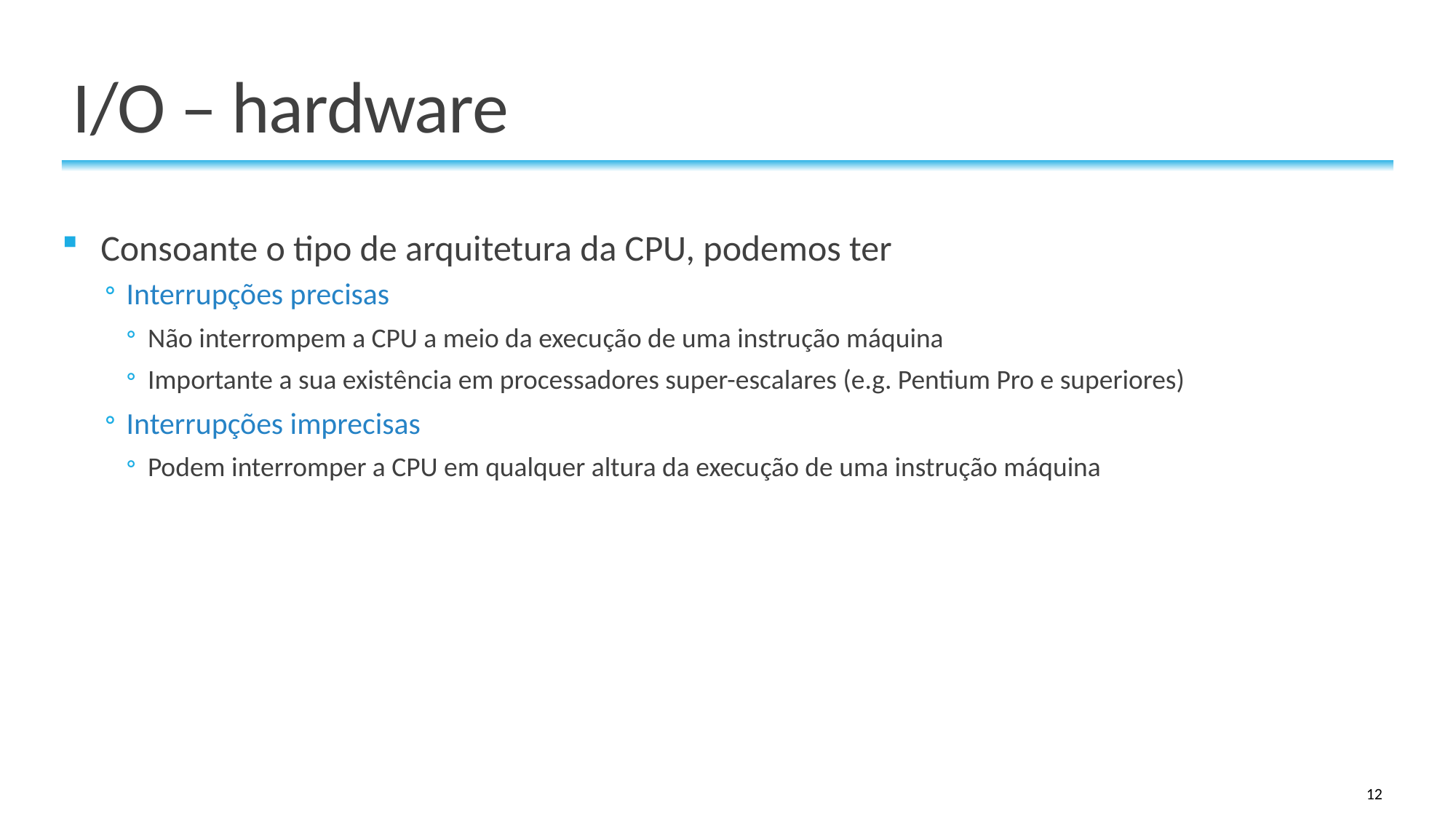

# I/O – hardware
Consoante o tipo de arquitetura da CPU, podemos ter
Interrupções precisas
Não interrompem a CPU a meio da execução de uma instrução máquina
Importante a sua existência em processadores super-escalares (e.g. Pentium Pro e superiores)
Interrupções imprecisas
Podem interromper a CPU em qualquer altura da execução de uma instrução máquina
12